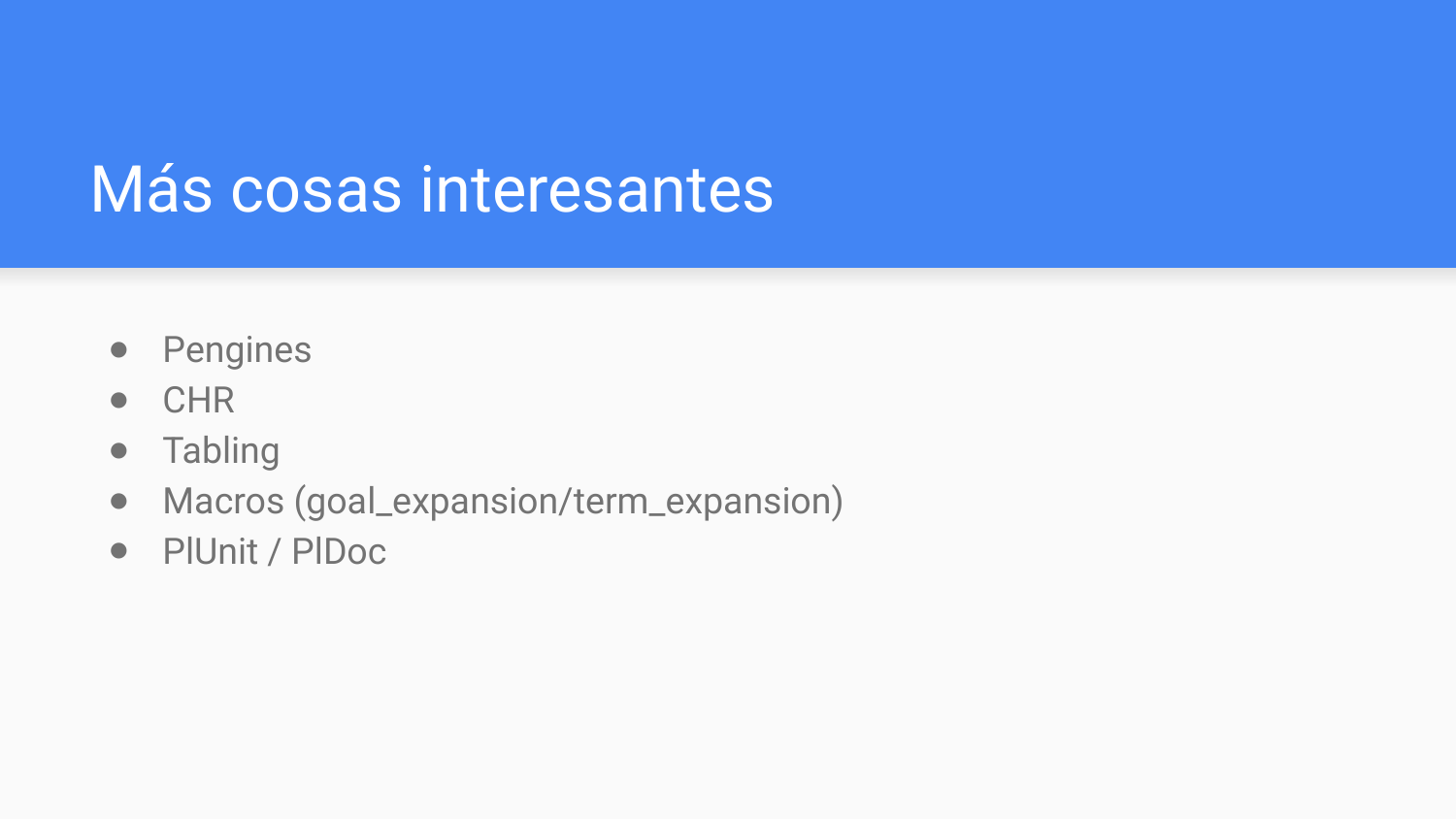

# Más cosas interesantes
Pengines
CHR
Tabling
Macros (goal_expansion/term_expansion)
PlUnit / PlDoc